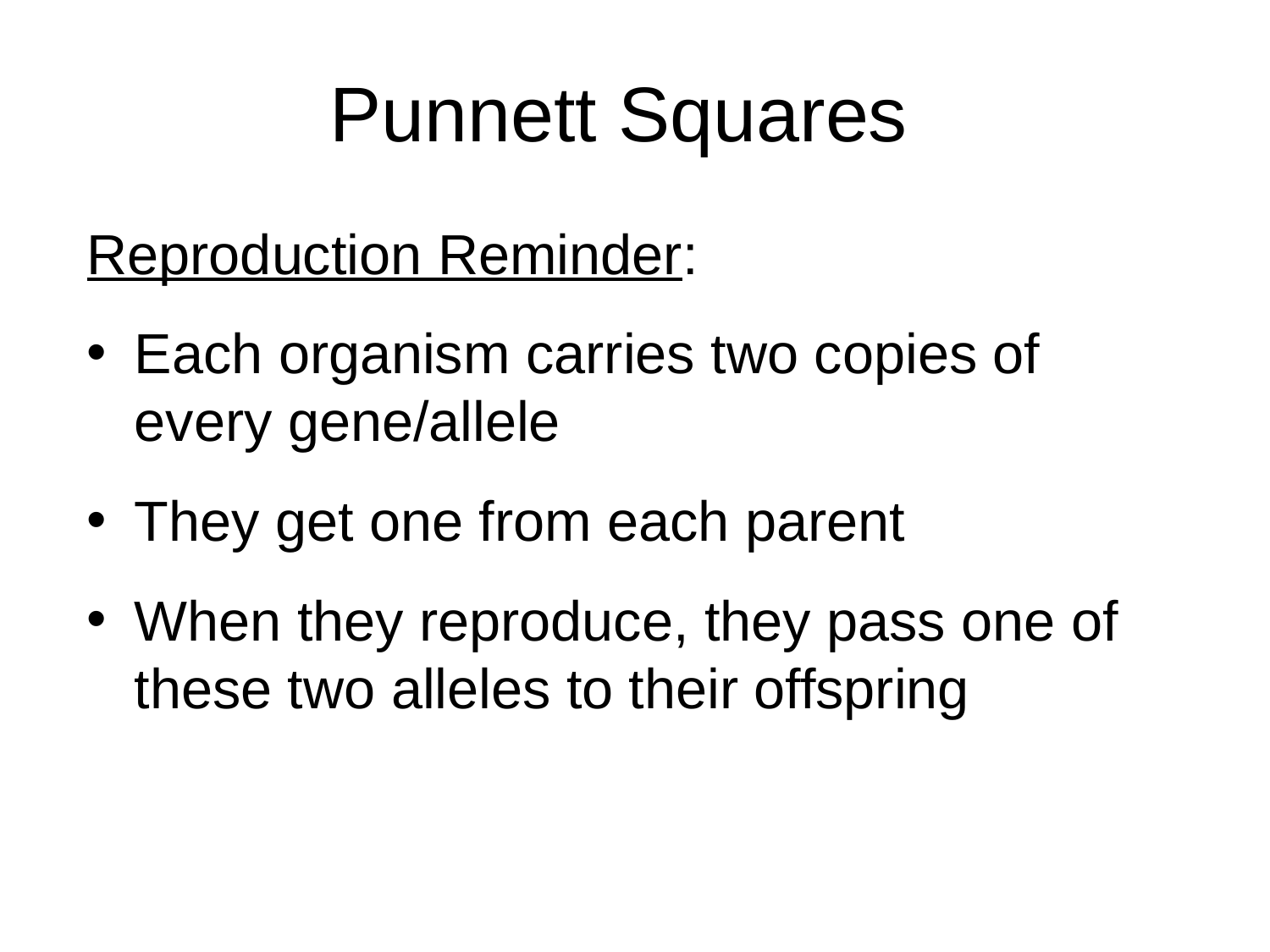

# Punnett Squares
Reproduction Reminder:
Each organism carries two copies of every gene/allele
They get one from each parent
When they reproduce, they pass one of these two alleles to their offspring